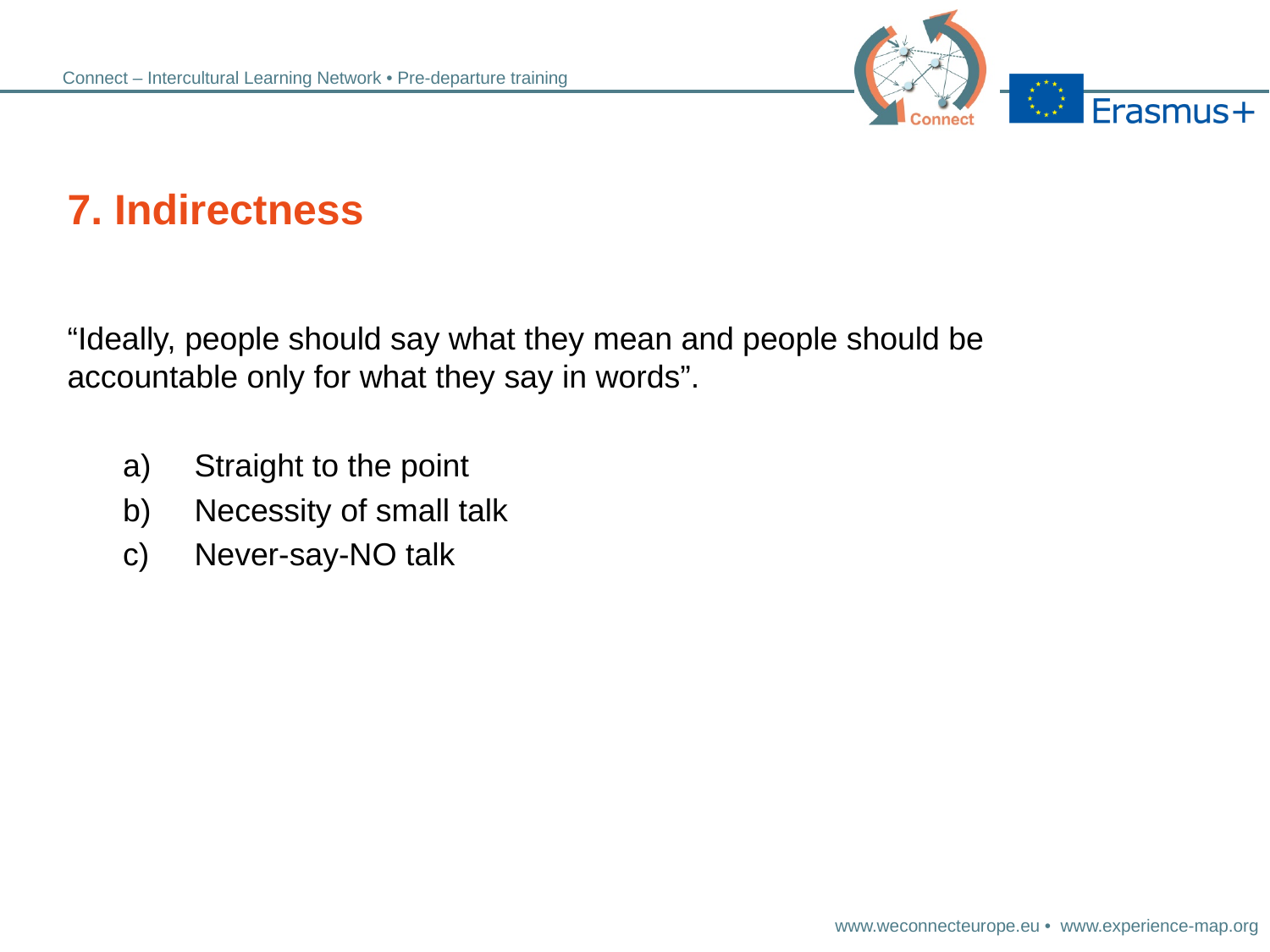

7. Indirectness

“Ideally, people should say what they mean and people should be accountable only for what they say in words”.

Straight to the point
Necessity of small talk
Never-say-NO talk